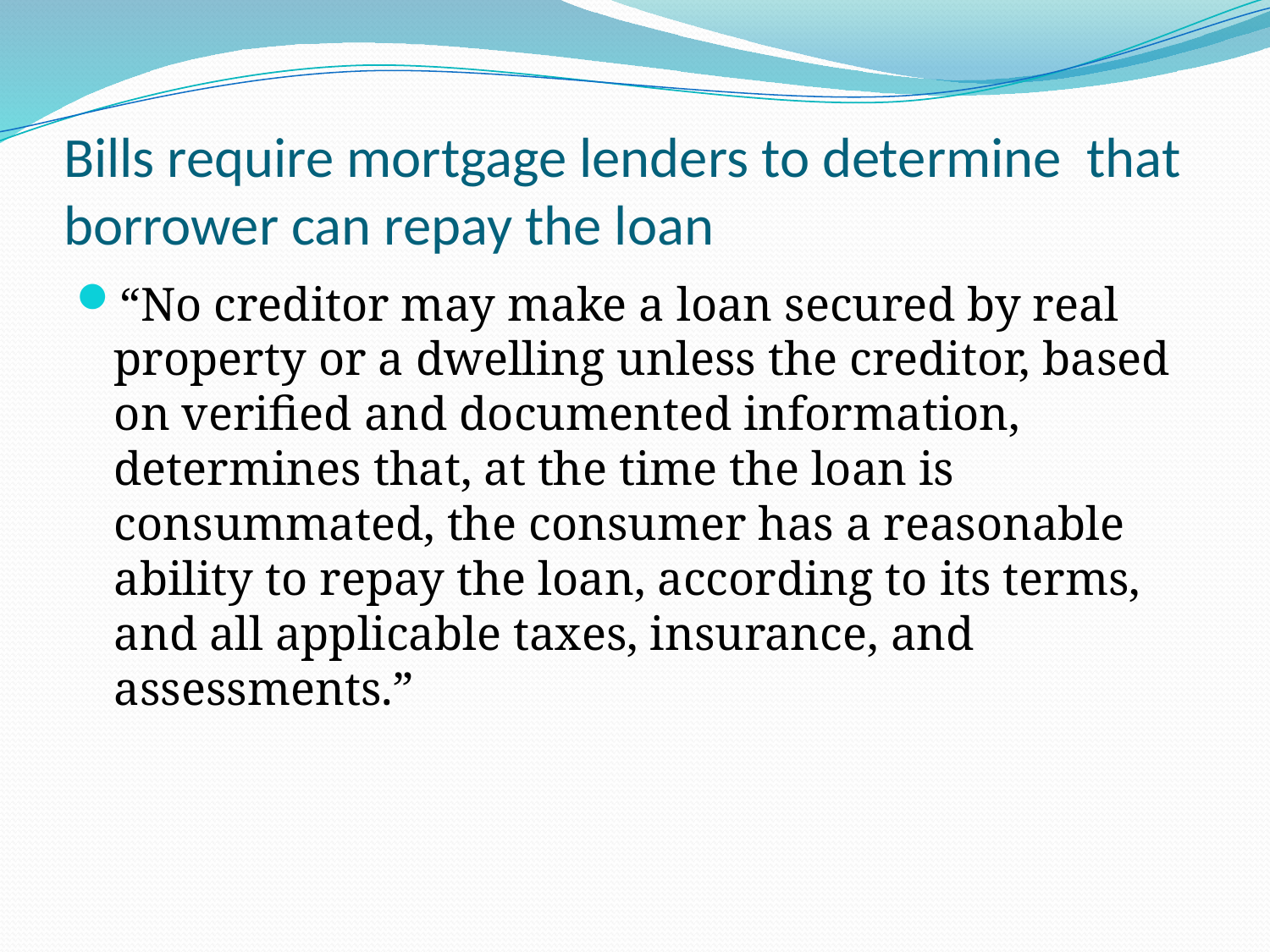

Bills require mortgage lenders to determine  that borrower can repay the loan
“No creditor may make a loan secured by real property or a dwelling unless the creditor, based on verified and documented information, determines that, at the time the loan is consummated, the consumer has a reasonable ability to repay the loan, according to its terms, and all applicable taxes, insurance, and assessments.”